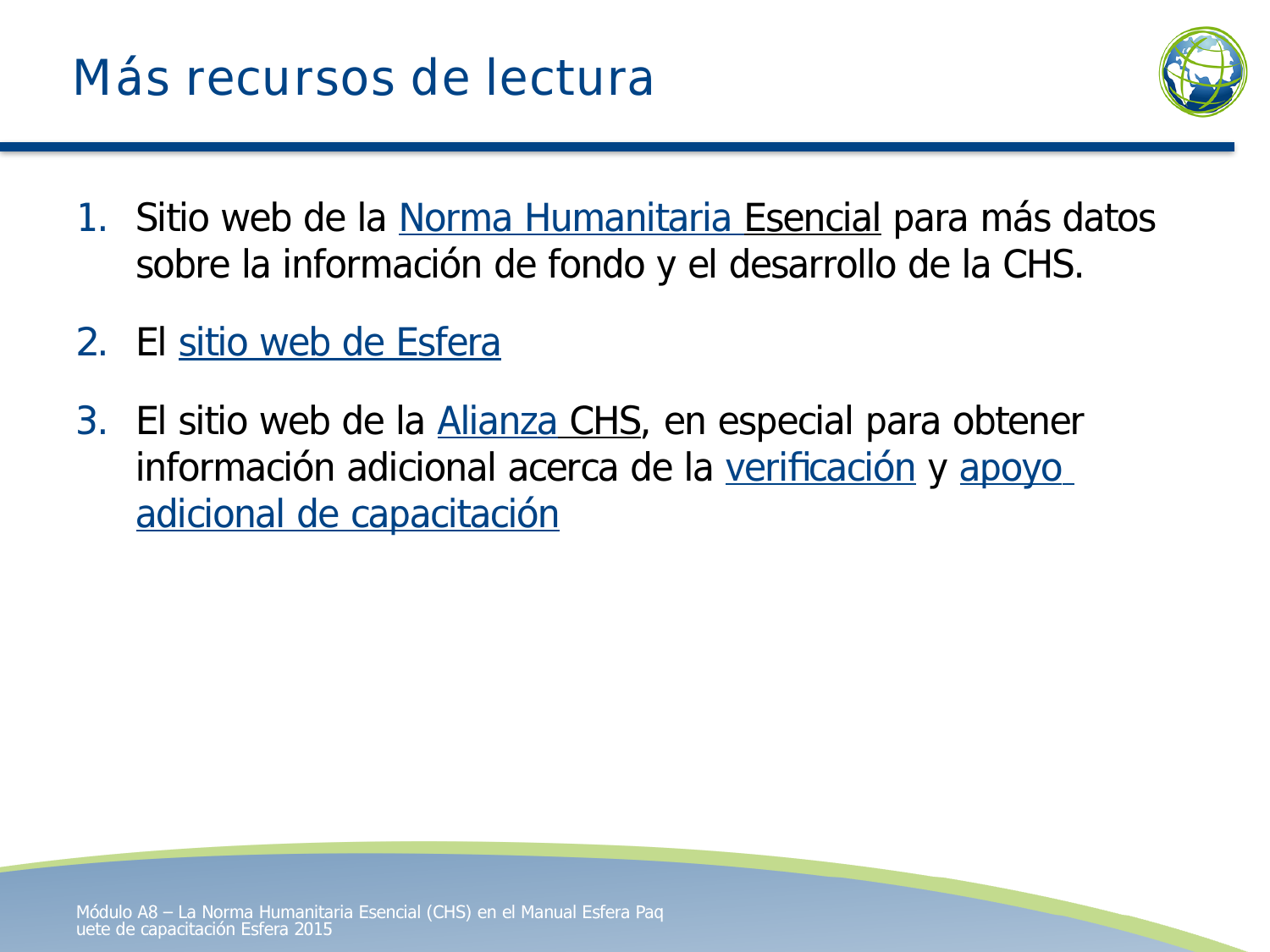

# Más recursos de lectura
Sitio web de la Norma Humanitaria Esencial para más datos sobre la información de fondo y el desarrollo de la CHS.
El sitio web de Esfera
El sitio web de la Alianza CHS, en especial para obtener información adicional acerca de la verificación y apoyo adicional de capacitación
Módulo A8 – La Norma Humanitaria Esencial (CHS) en el Manual Esfera Paquete de capacitación Esfera 2015